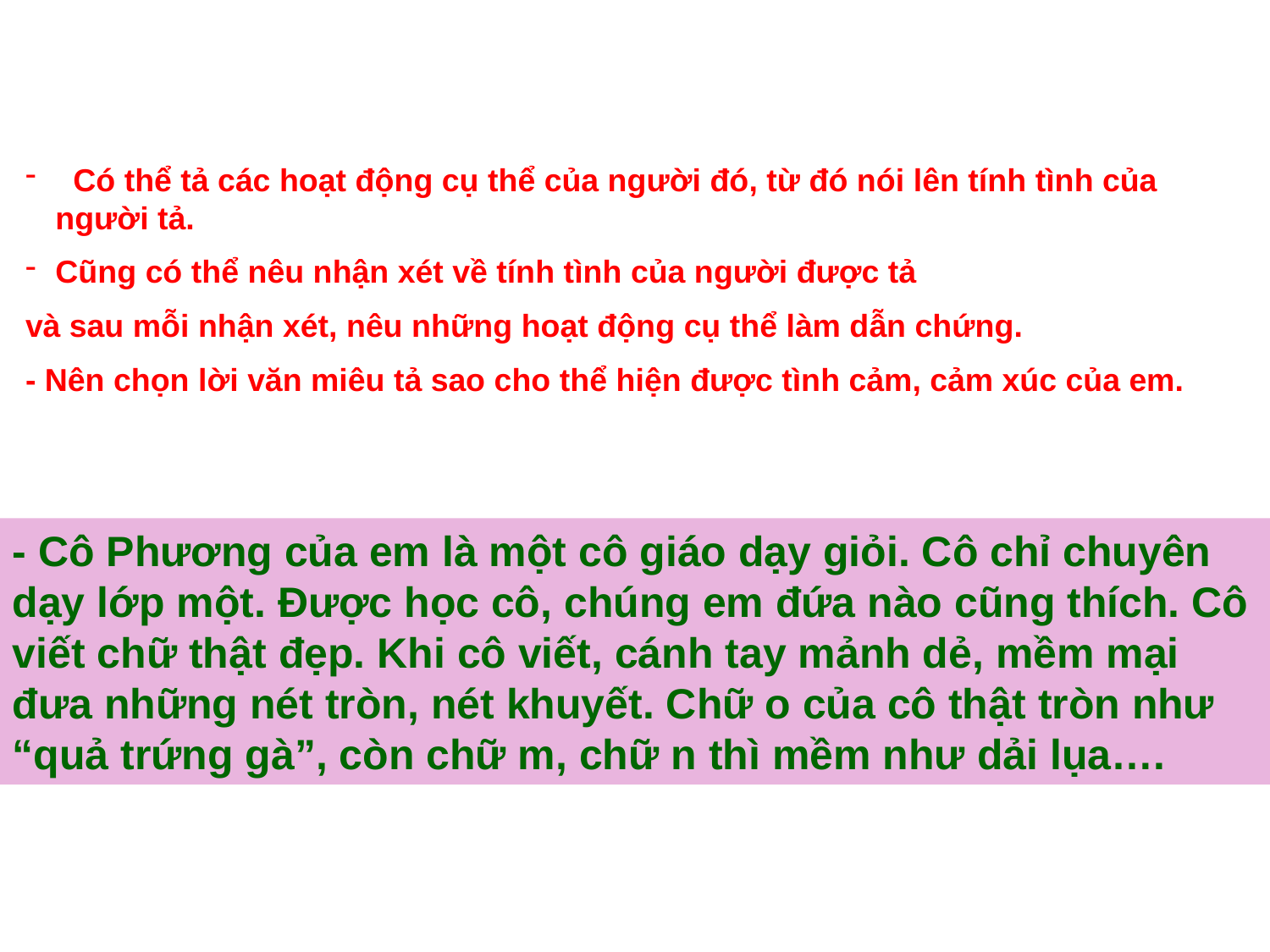

Có thể tả các hoạt động cụ thể của người đó, từ đó nói lên tính tình của người tả.
Cũng có thể nêu nhận xét về tính tình của người được tả
và sau mỗi nhận xét, nêu những hoạt động cụ thể làm dẫn chứng.
- Nên chọn lời văn miêu tả sao cho thể hiện được tình cảm, cảm xúc của em.
- Cô Phương của em là một cô giáo dạy giỏi. Cô chỉ chuyên dạy lớp một. Được học cô, chúng em đứa nào cũng thích. Cô viết chữ thật đẹp. Khi cô viết, cánh tay mảnh dẻ, mềm mại đưa những nét tròn, nét khuyết. Chữ o của cô thật tròn như “quả trứng gà”, còn chữ m, chữ n thì mềm như dải lụa….